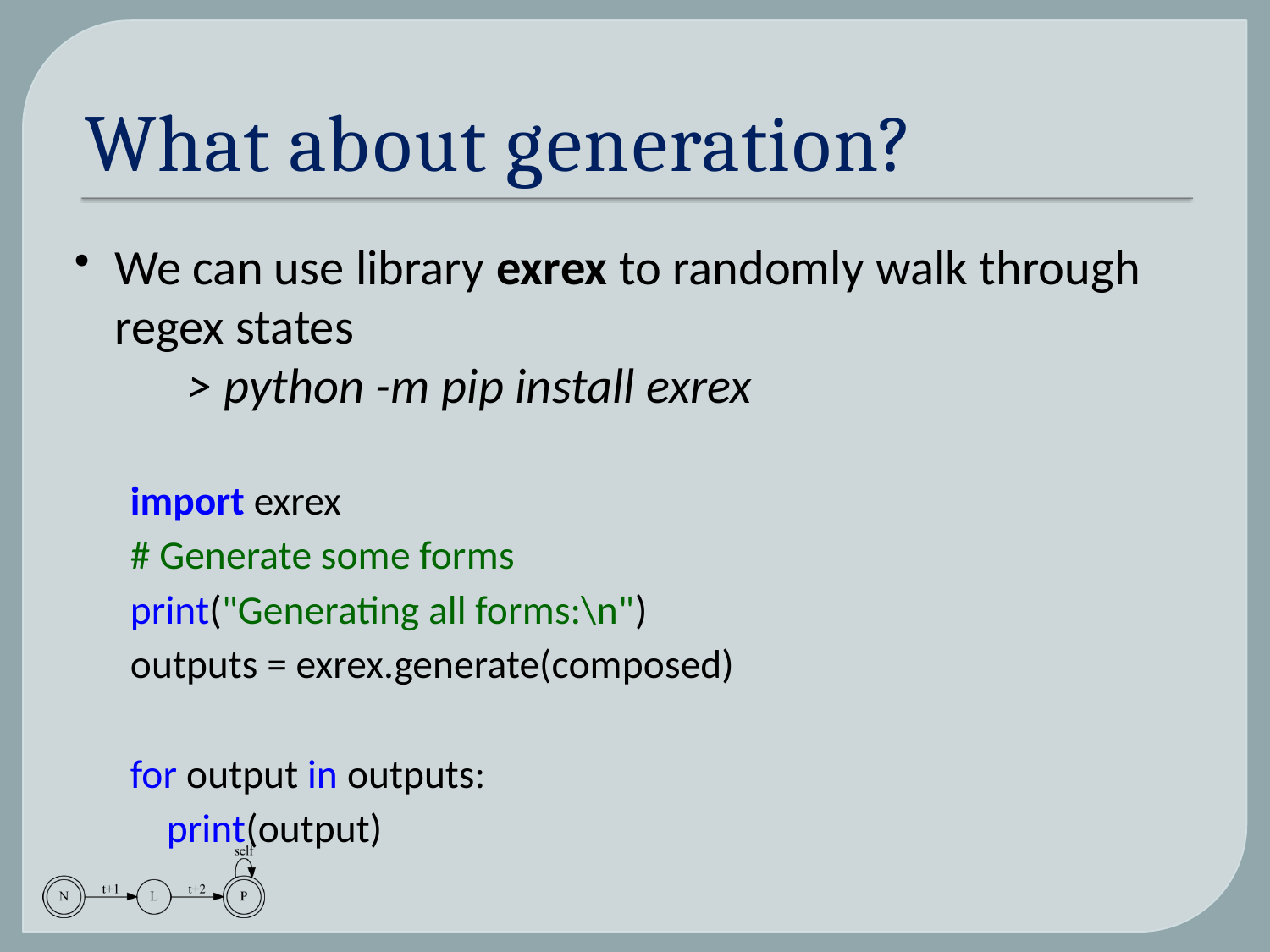

# What about generation?
We can use library exrex to randomly walk through regex states
	> python -m pip install exrex

import exrex
# Generate some forms
print("Generating all forms:\n")
outputs = exrex.generate(composed)

for output in outputs:
    print(output)